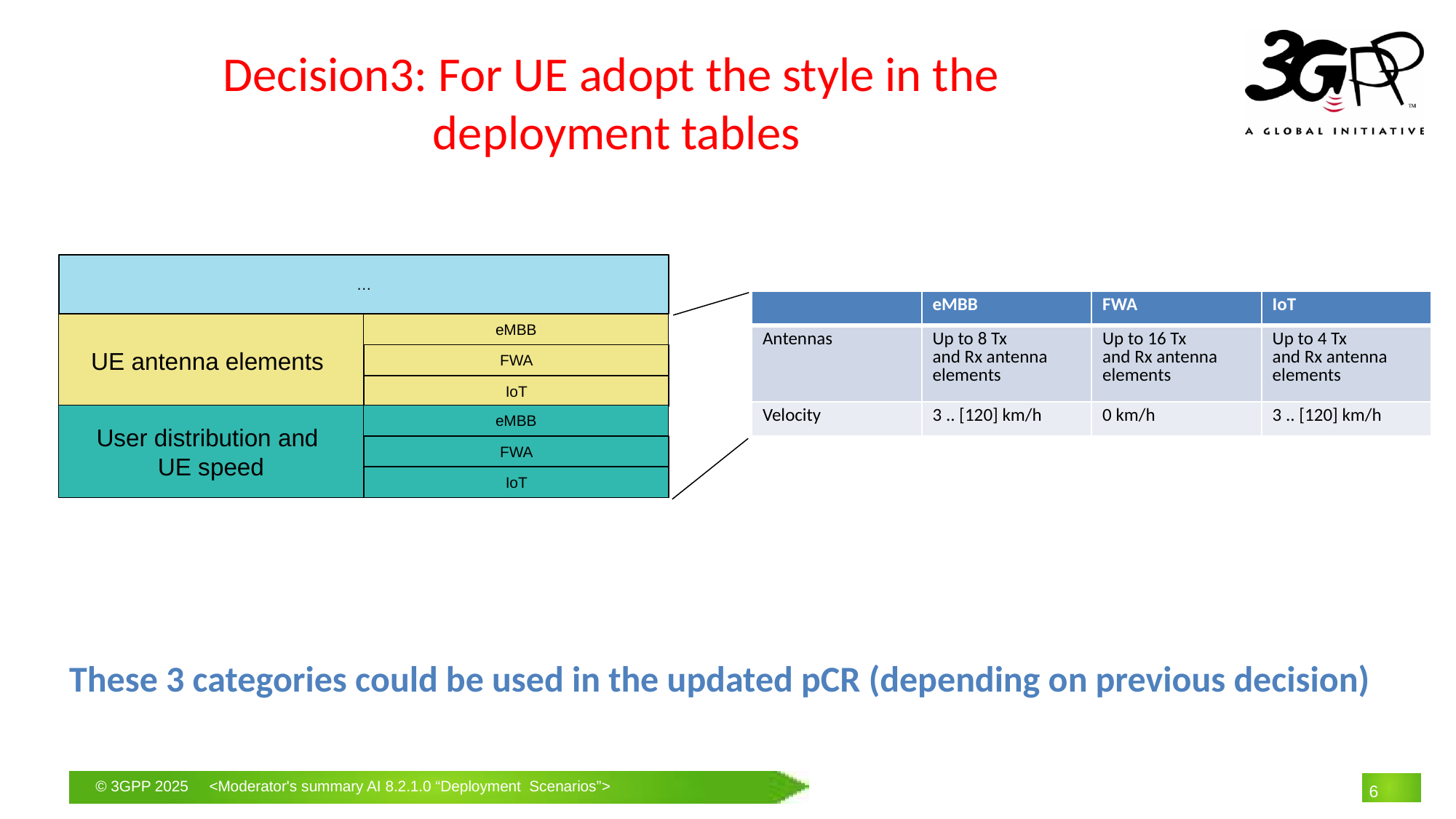

# Decision3: For UE adopt the style in the deployment tables
…
UE antenna elements
eMBB
FWA
IoT
User distribution and
UE speed
eMBB
FWA
IoT
|  | eMBB | FWA | IoT |
| --- | --- | --- | --- |
| Antennas | Up to 8 Tx and Rx antenna elements | Up to 16 Tx and Rx antenna elements | Up to 4 Tx and Rx antenna elements |
| Velocity | 3 .. [120] km/h | 0 km/h | 3 .. [120] km/h |
These 3 categories could be used in the updated pCR (depending on previous decision)
6